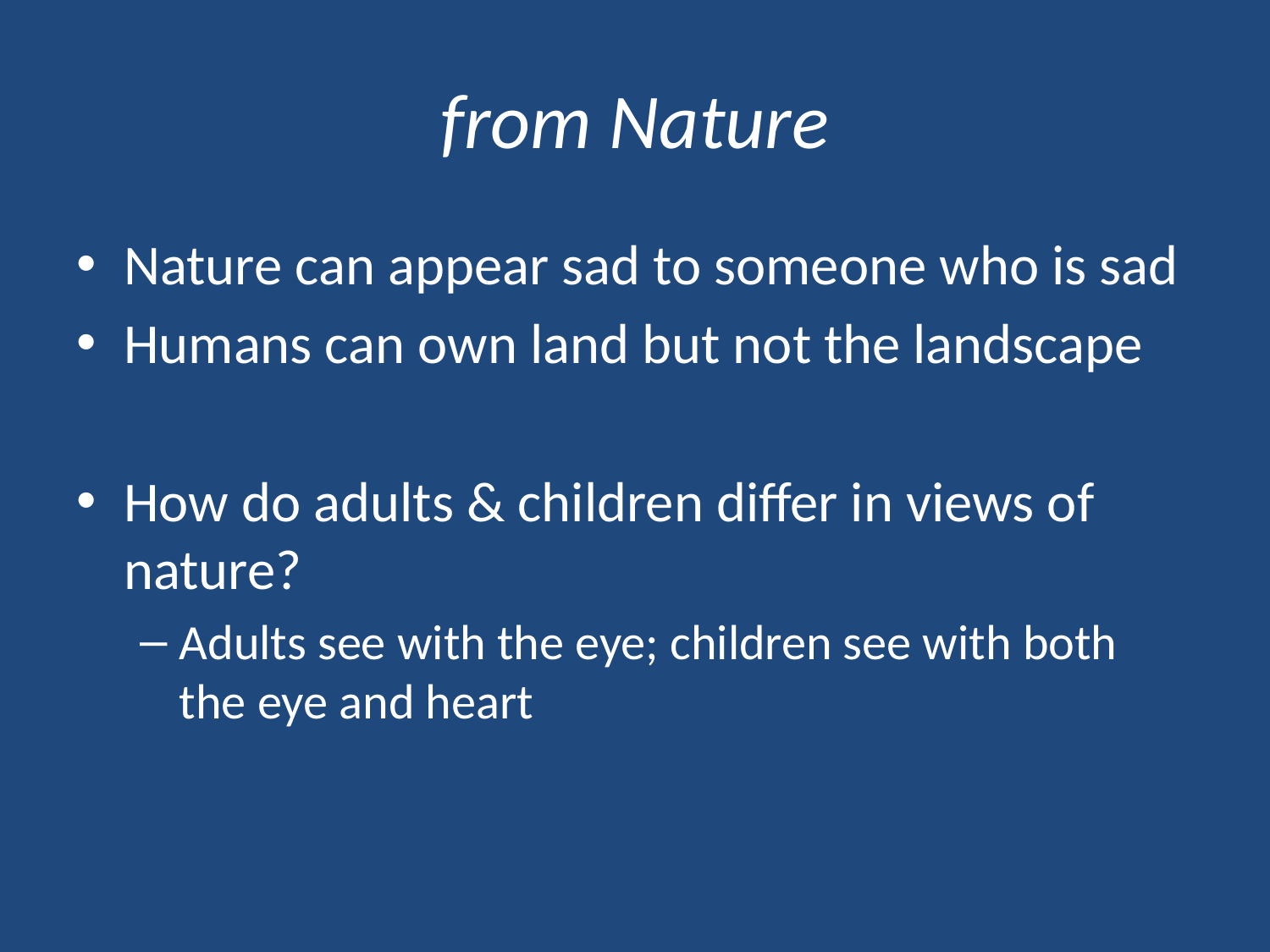

# from Nature
Nature can appear sad to someone who is sad
Humans can own land but not the landscape

How do adults & children differ in views of nature?
Adults see with the eye; children see with both the eye and heart